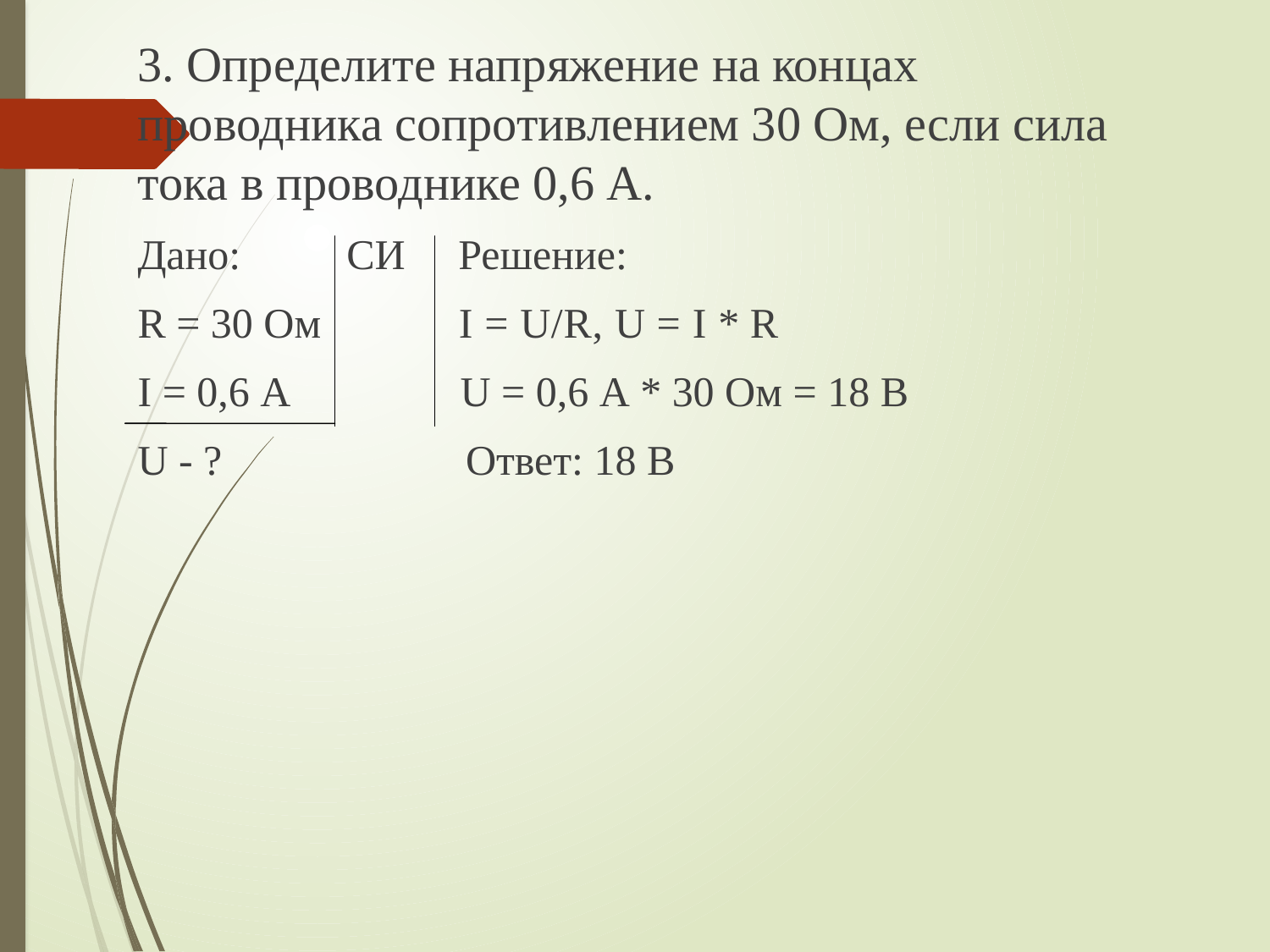

3. Определите напряжение на концах проводника сопротивлением 30 Ом, если сила тока в проводнике 0,6 А.
Дано:          СИ     Решение:
R = 30 Ом             I = U/R, U = I * R
I = 0,6 А                U = 0,6 А * 30 Ом = 18 В
U - ?                       Ответ: 18 В